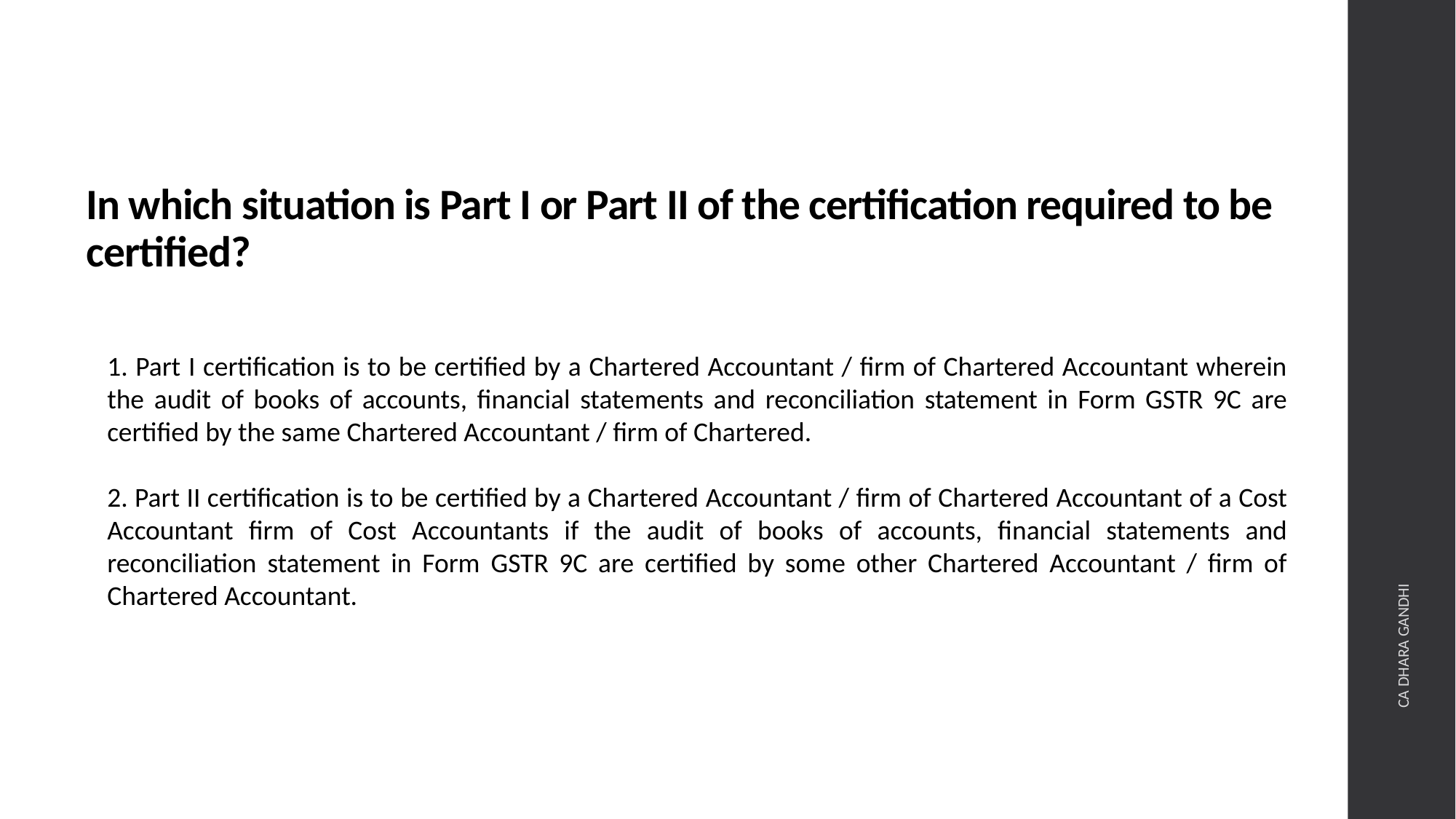

# In which situation is Part I or Part II of the certification required to be certified?
1. Part I certification is to be certified by a Chartered Accountant / firm of Chartered Accountant wherein the audit of books of accounts, financial statements and reconciliation statement in Form GSTR 9C are certified by the same Chartered Accountant / firm of Chartered.

2. Part II certification is to be certified by a Chartered Accountant / firm of Chartered Accountant of a Cost Accountant firm of Cost Accountants if the audit of books of accounts, financial statements and reconciliation statement in Form GSTR 9C are certified by some other Chartered Accountant / firm of Chartered Accountant.
CA DHARA GANDHI